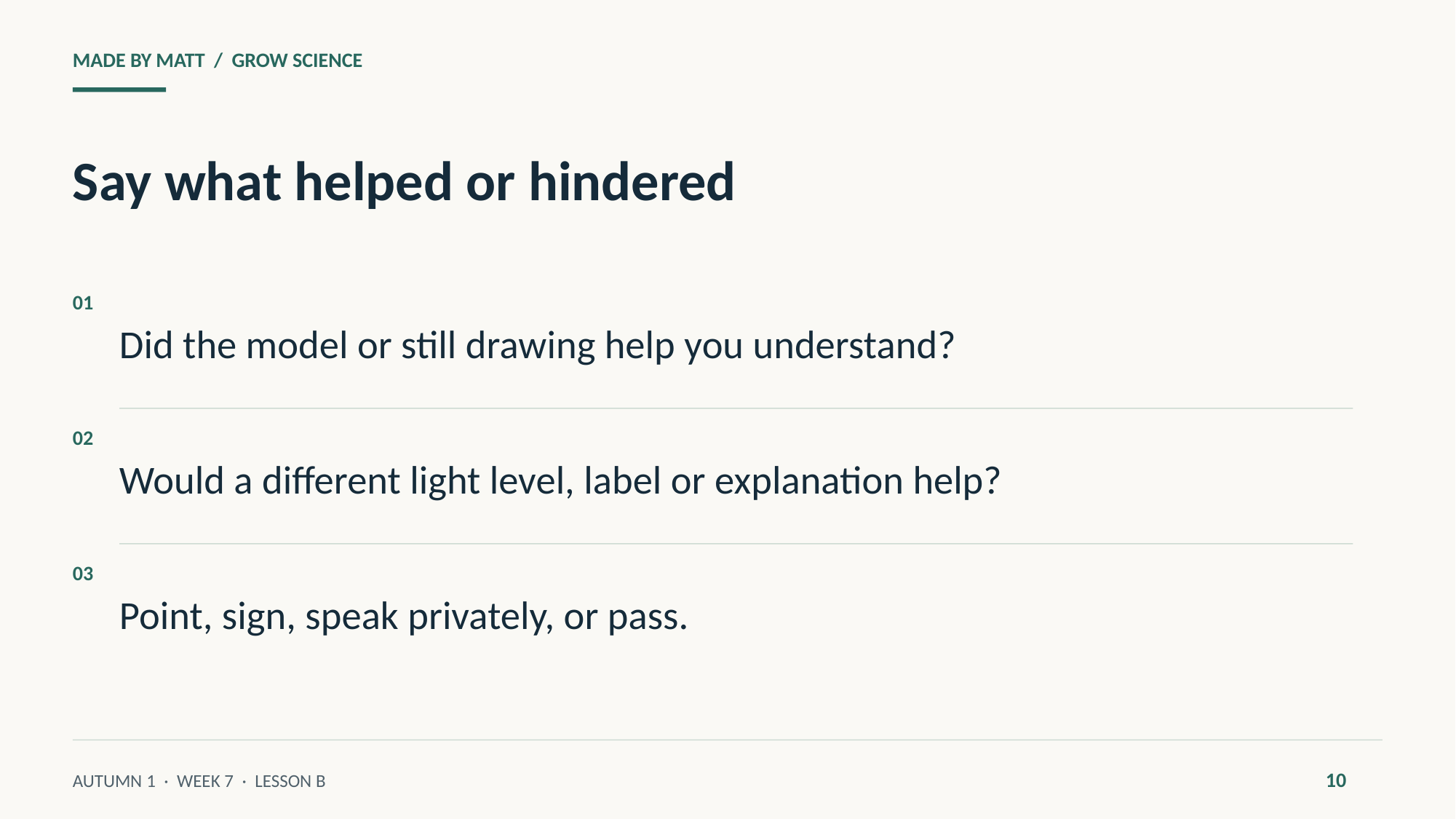

MADE BY MATT  /  GROW SCIENCE

Say what helped or hindered
Did the model or still drawing help you understand?
01

Would a different light level, label or explanation help?
02

Point, sign, speak privately, or pass.
03

10
AUTUMN 1  ·  WEEK 7  ·  LESSON B